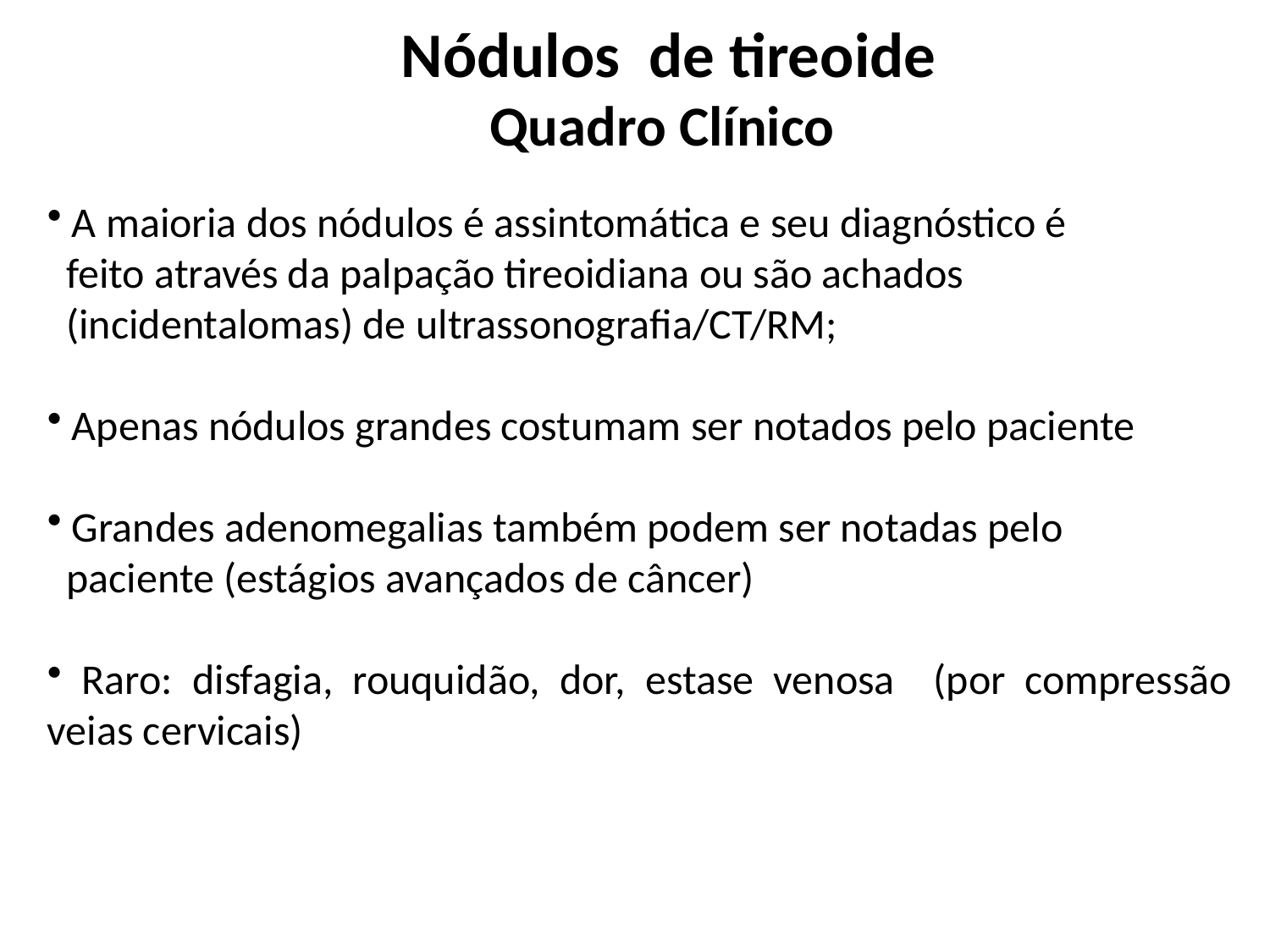

Nódulos  de tireoide
Quadro Clínico
 A maioria dos nódulos é assintomática e seu diagnóstico é
  feito através da palpação tireoidiana ou são achados
  (incidentalomas) de ultrassonografia/CT/RM;

 Apenas nódulos grandes costumam ser notados pelo paciente

 Grandes adenomegalias também podem ser notadas pelo
  paciente (estágios avançados de câncer)

 Raro: disfagia, rouquidão, dor, estase venosa  (por compressão veias cervicais)